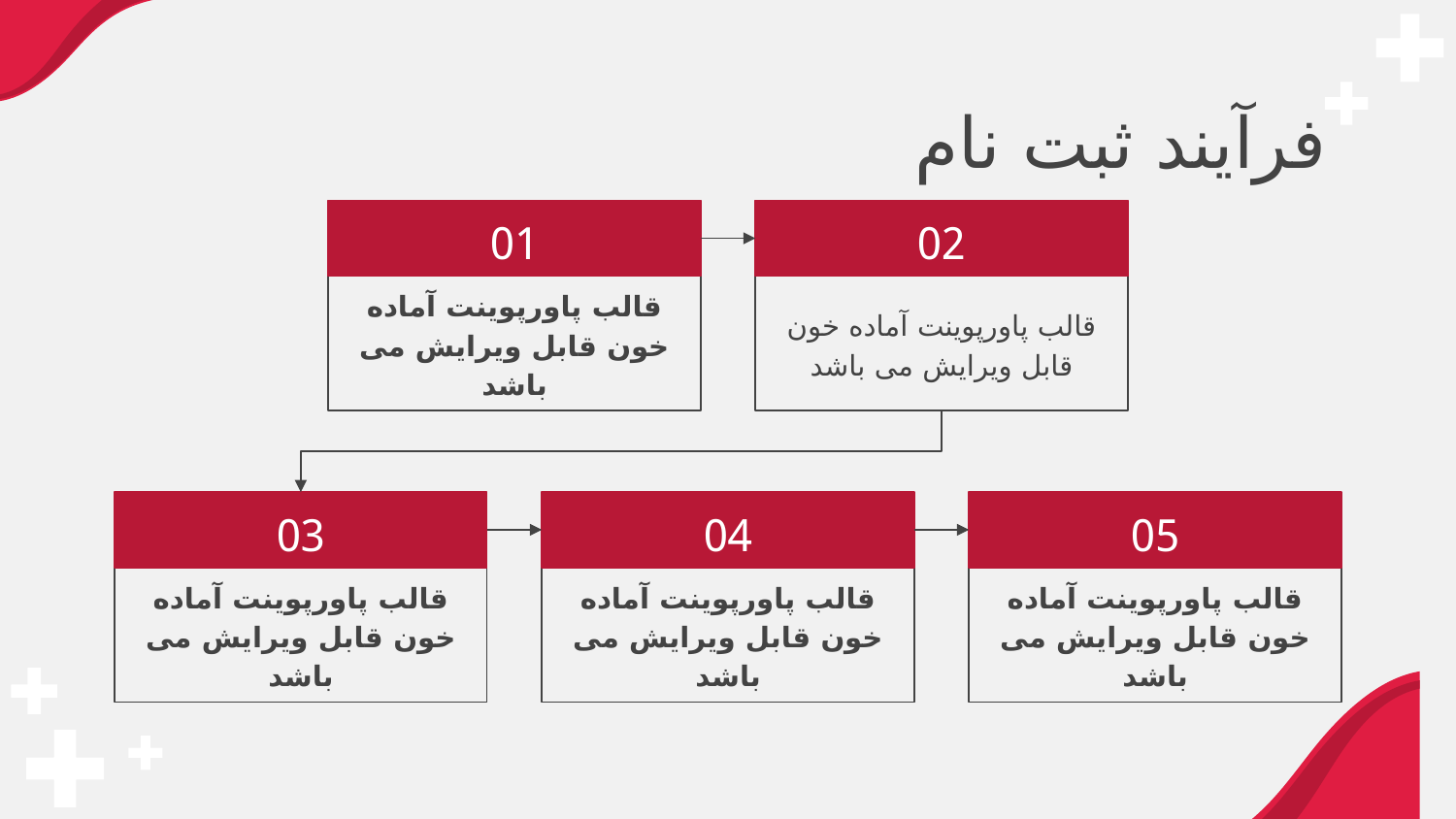

# فرآیند ثبت نام
01
02
قالب پاورپوینت آماده خون قابل ویرایش می باشد
قالب پاورپوینت آماده خون قابل ویرایش می باشد
03
04
05
قالب پاورپوینت آماده خون قابل ویرایش می باشد
قالب پاورپوینت آماده خون قابل ویرایش می باشد
قالب پاورپوینت آماده خون قابل ویرایش می باشد